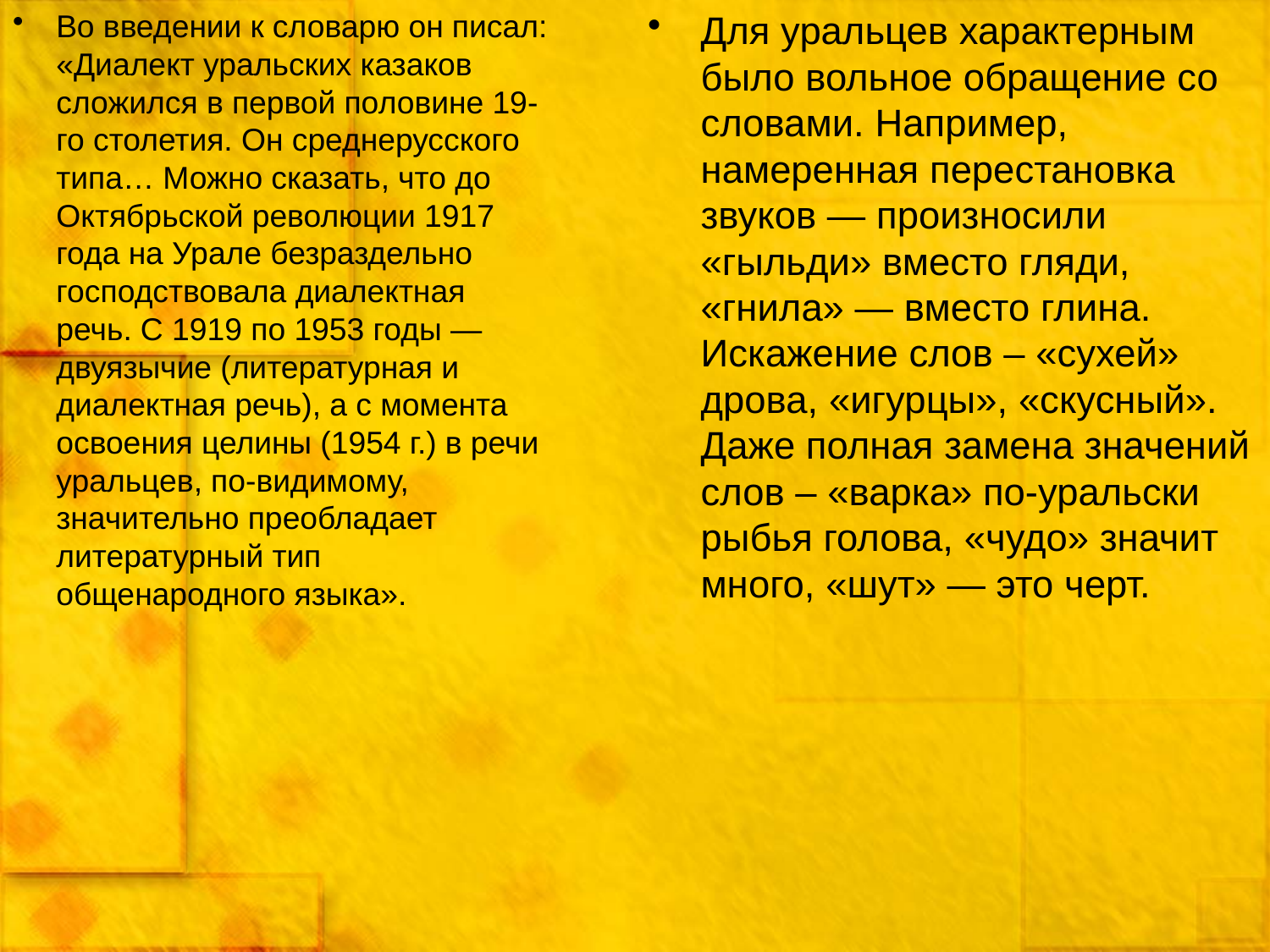

Во введении к словарю он писал: «Диалект уральских казаков сложился в первой половине 19-го столетия. Он среднерусского типа… Можно сказать, что до Октябрьской революции 1917 года на Урале безраздельно господствовала диалектная речь. С 1919 по 1953 годы — двуязычие (литературная и диалектная речь), а с момента освоения целины (1954 г.) в речи уральцев, по-видимому, значительно преобладает литературный тип общенародного языка».
Для уральцев характерным было вольное обращение со словами. Например, намеренная перестановка звуков — произносили «гыльди» вместо гляди, «гнила» — вместо глина. Искажение слов – «сухей» дрова, «игурцы», «скусный». Даже полная замена значений слов – «варка» по-уральски рыбья голова, «чудо» значит много, «шут» — это черт.